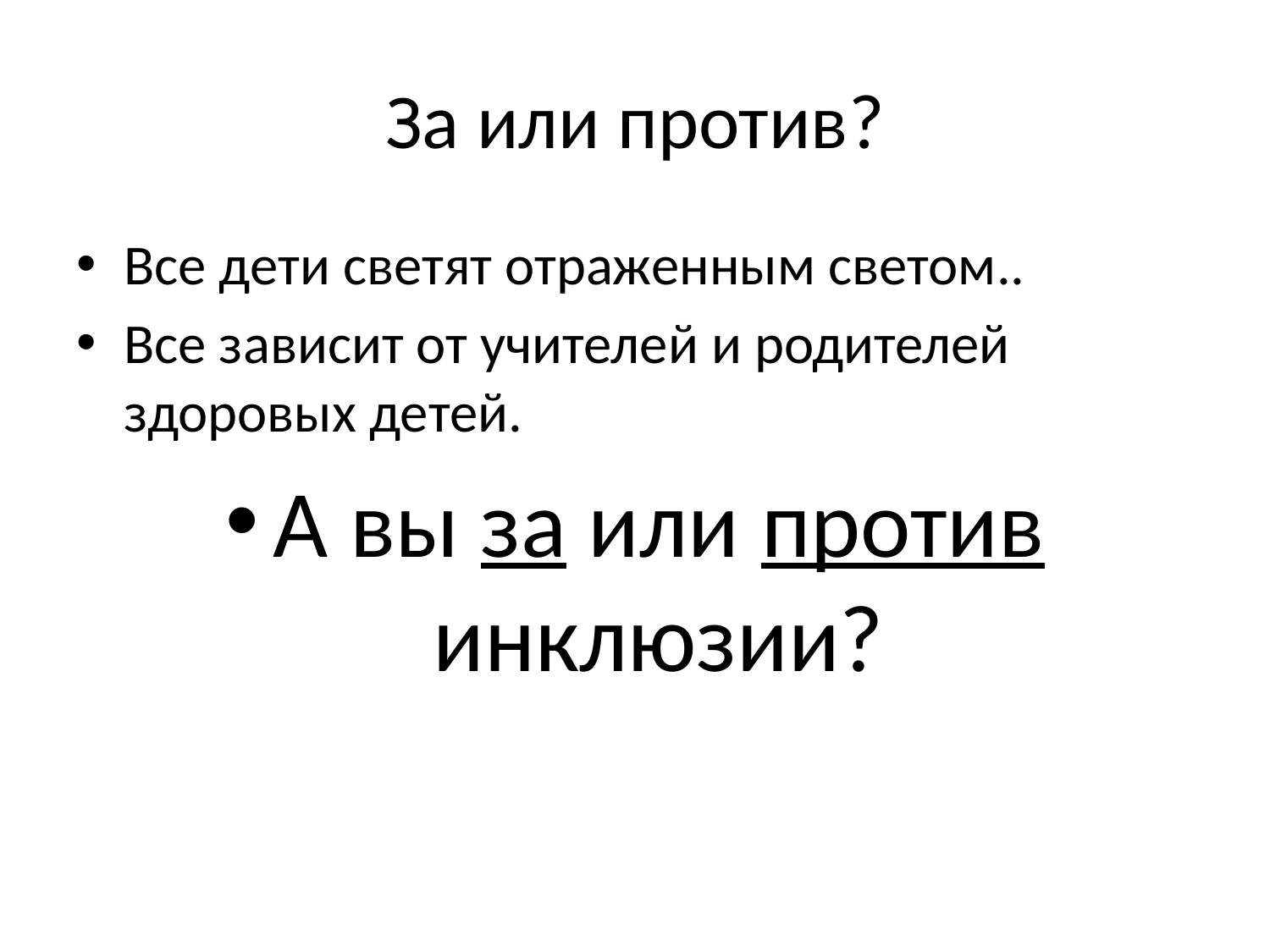

# За или против?
Все дети светят отраженным светом..
Все зависит от учителей и родителей здоровых детей.
А вы за или против инклюзии?